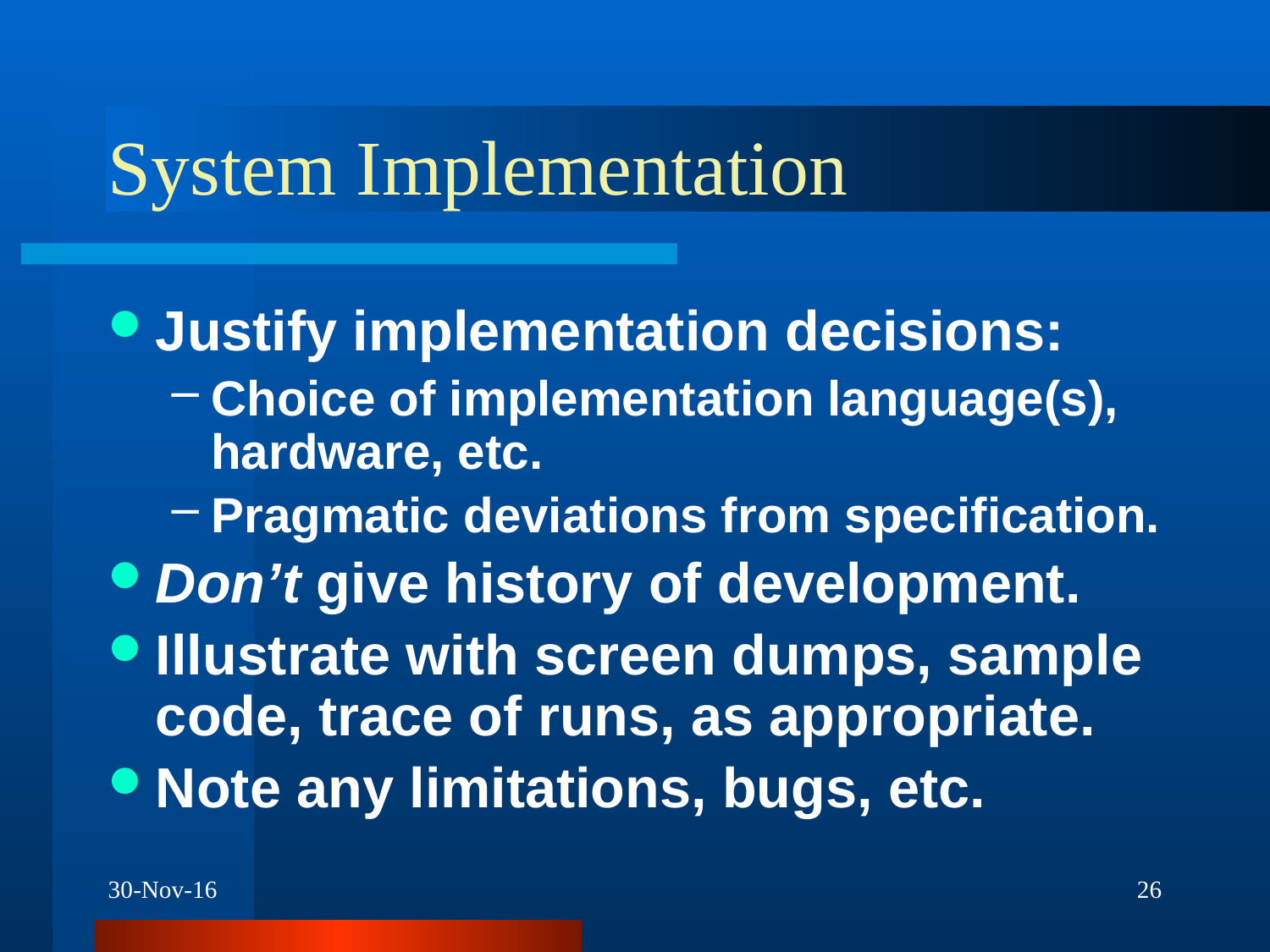

# System Implementation
Justify implementation decisions:
Choice of implementation language(s), hardware, etc.
Pragmatic deviations from specification.
Don’t give history of development.
Illustrate with screen dumps, sample code, trace of runs, as appropriate.
Note any limitations, bugs, etc.
30-Nov-16
26